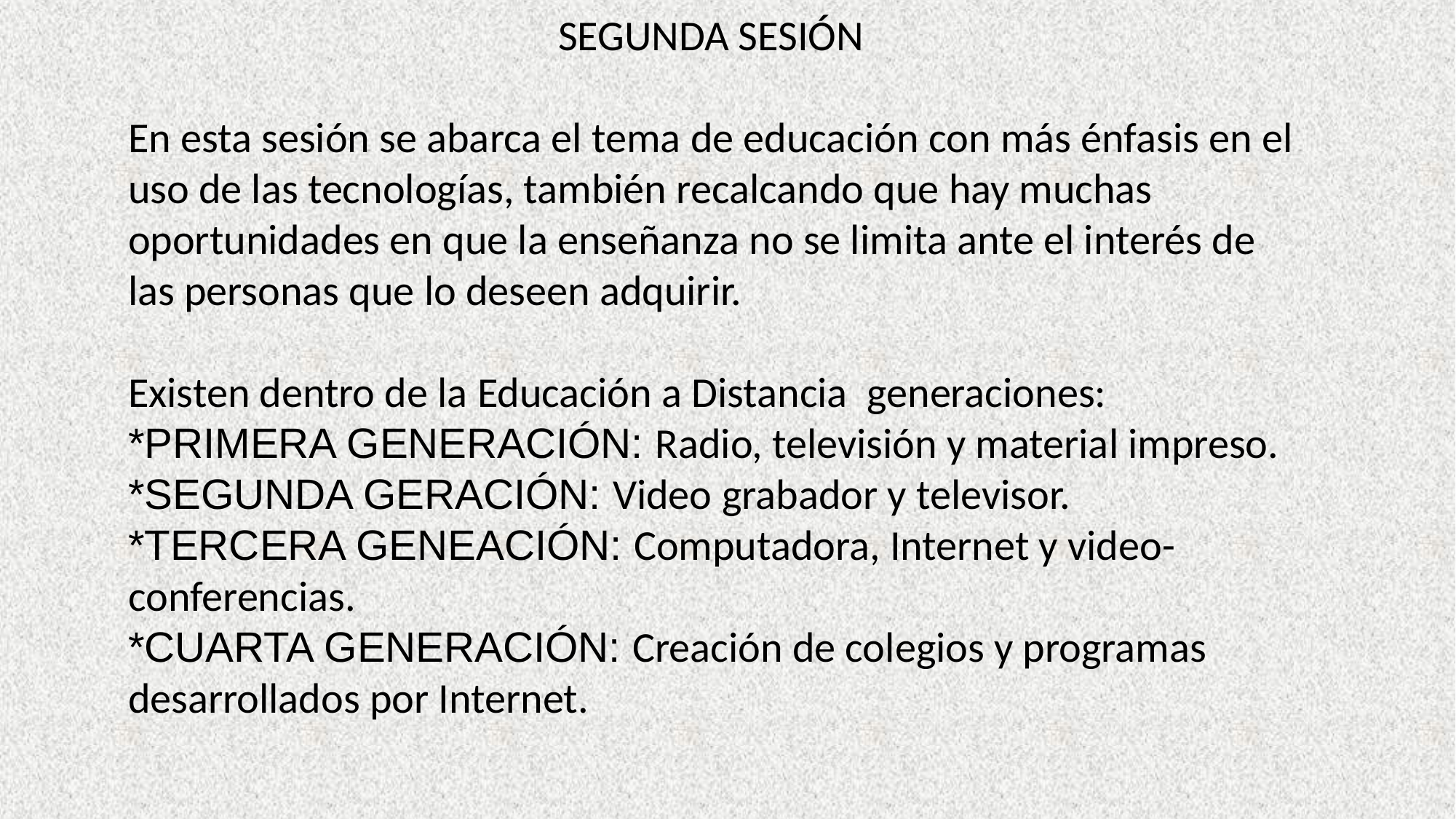

SEGUNDA SESIÓN

En esta sesión se abarca el tema de educación con más énfasis en el uso de las tecnologías, también recalcando que hay muchas oportunidades en que la enseñanza no se limita ante el interés de las personas que lo deseen adquirir.

Existen dentro de la Educación a Distancia  generaciones:
*PRIMERA GENERACIÓN: Radio, televisión y material impreso.
*SEGUNDA GERACIÓN: Video grabador y televisor.
*TERCERA GENEACIÓN: Computadora, Internet y video-conferencias.
*CUARTA GENERACIÓN: Creación de colegios y programas desarrollados por Internet.